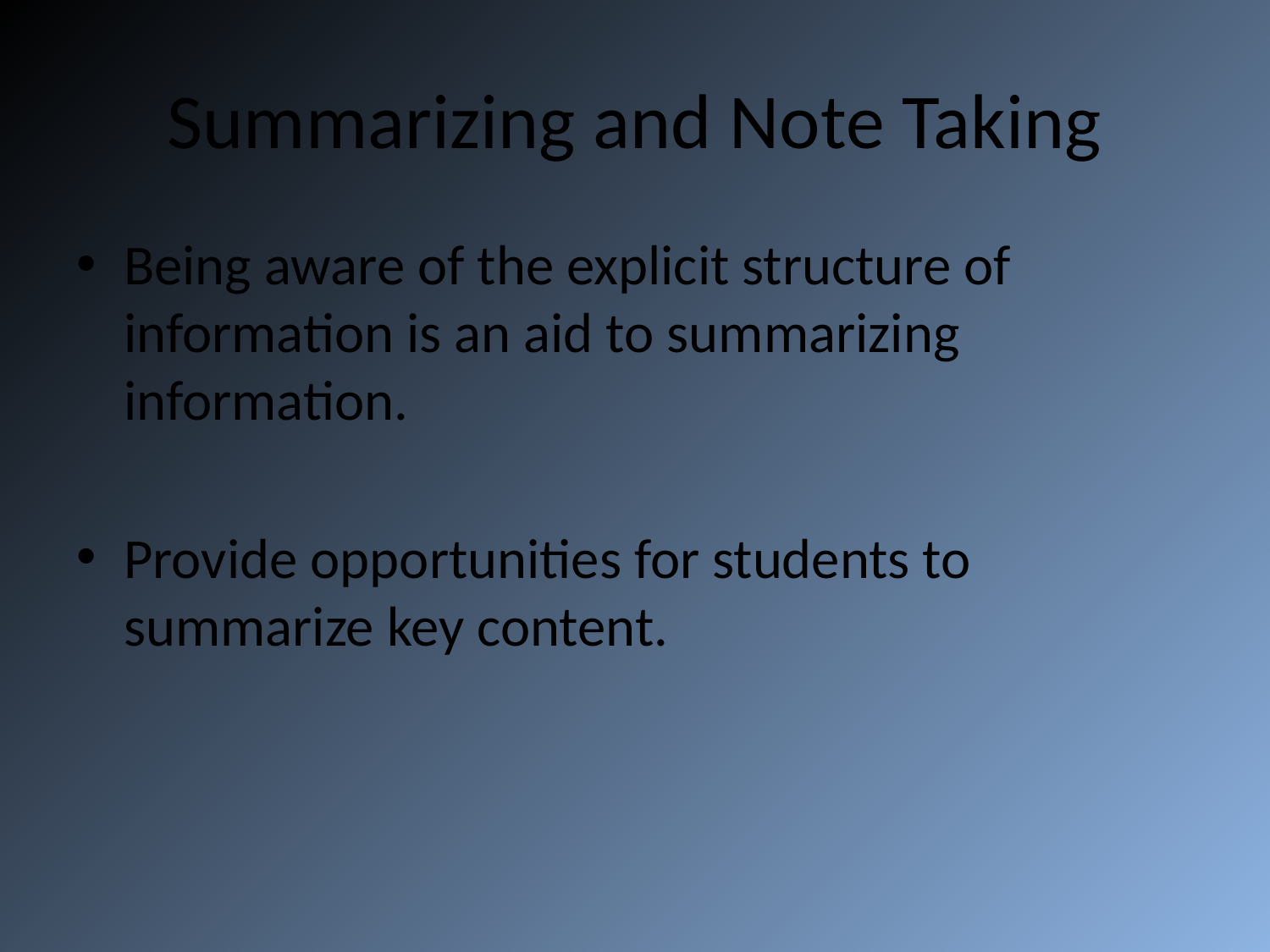

# Summarizing and Note Taking
Being aware of the explicit structure of information is an aid to summarizing information.

Provide opportunities for students to summarize key content.